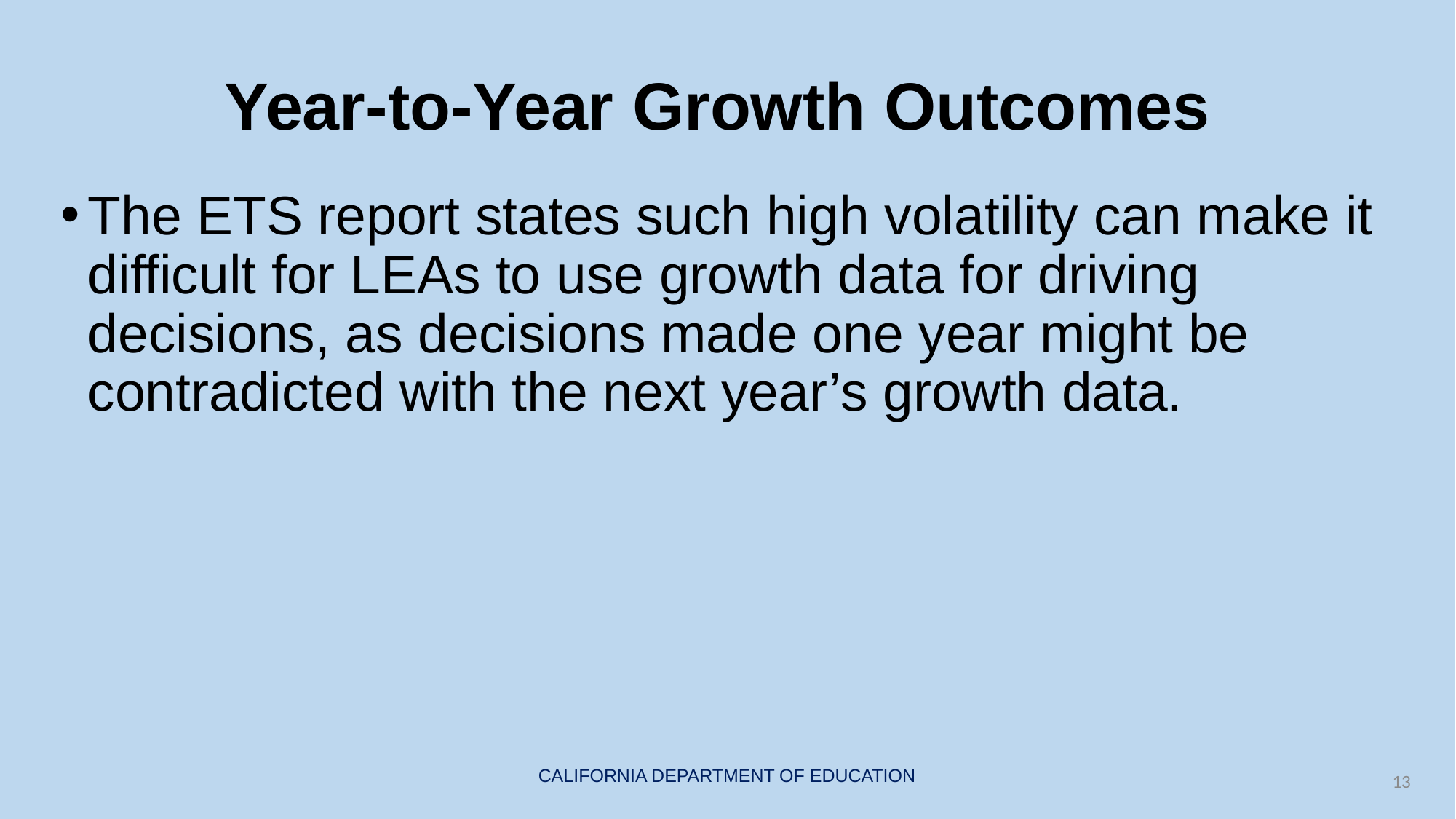

# Year-to-Year Growth Outcomes
The ETS report states such high volatility can make it difficult for LEAs to use growth data for driving decisions, as decisions made one year might be contradicted with the next year’s growth data.
13